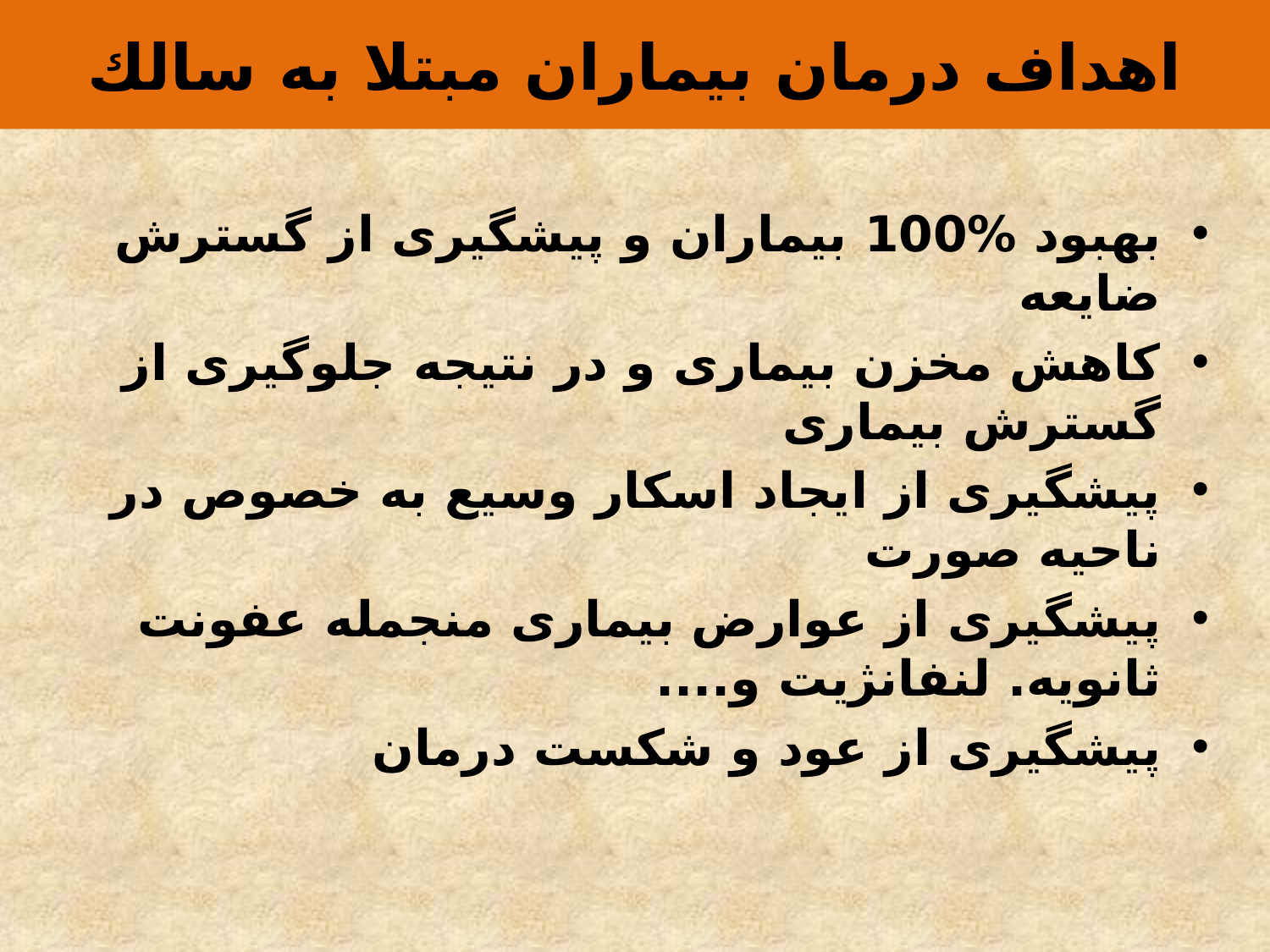

# اهداف درمان بیماران مبتلا به سالك
بهبود %100 بیماران و پیشگیری از گسترش ضایعه
کاهش مخزن بیماری و در نتیجه جلوگیری از گسترش بیماری
پیشگیری از ایجاد اسكار وسیع به خصوص در ناحیه صورت
پیشگیری از عوارض بیماری منجمله عفونت ثانویه. لنفانژیت و....
پیشگیری از عود و شکست درمان